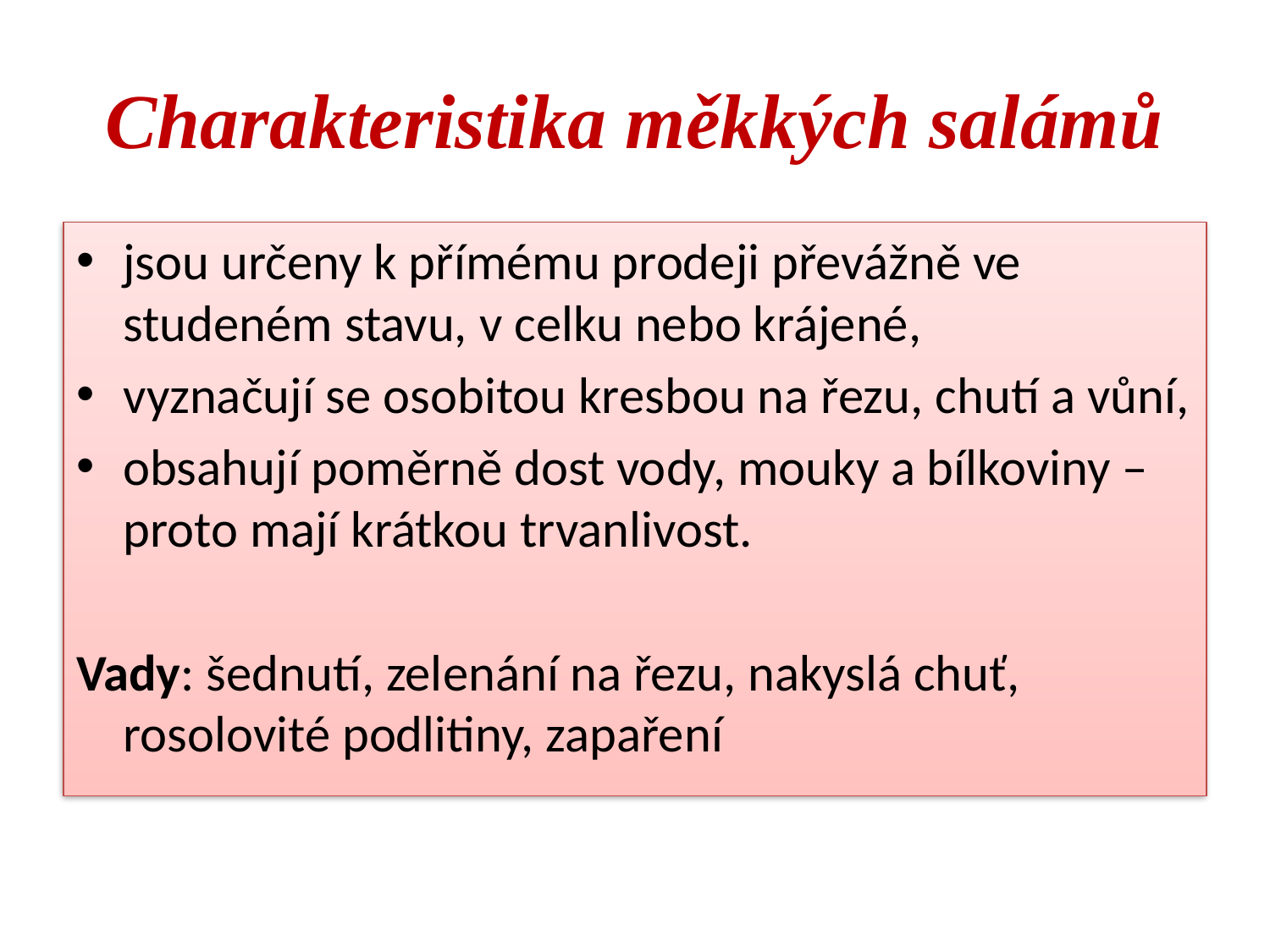

# Charakteristika měkkých salámů
jsou určeny k přímému prodeji převážně ve studeném stavu, v celku nebo krájené,
vyznačují se osobitou kresbou na řezu, chutí a vůní,
obsahují poměrně dost vody, mouky a bílkoviny – proto mají krátkou trvanlivost.

Vady: šednutí, zelenání na řezu, nakyslá chuť, 	rosolovité podlitiny, zapaření